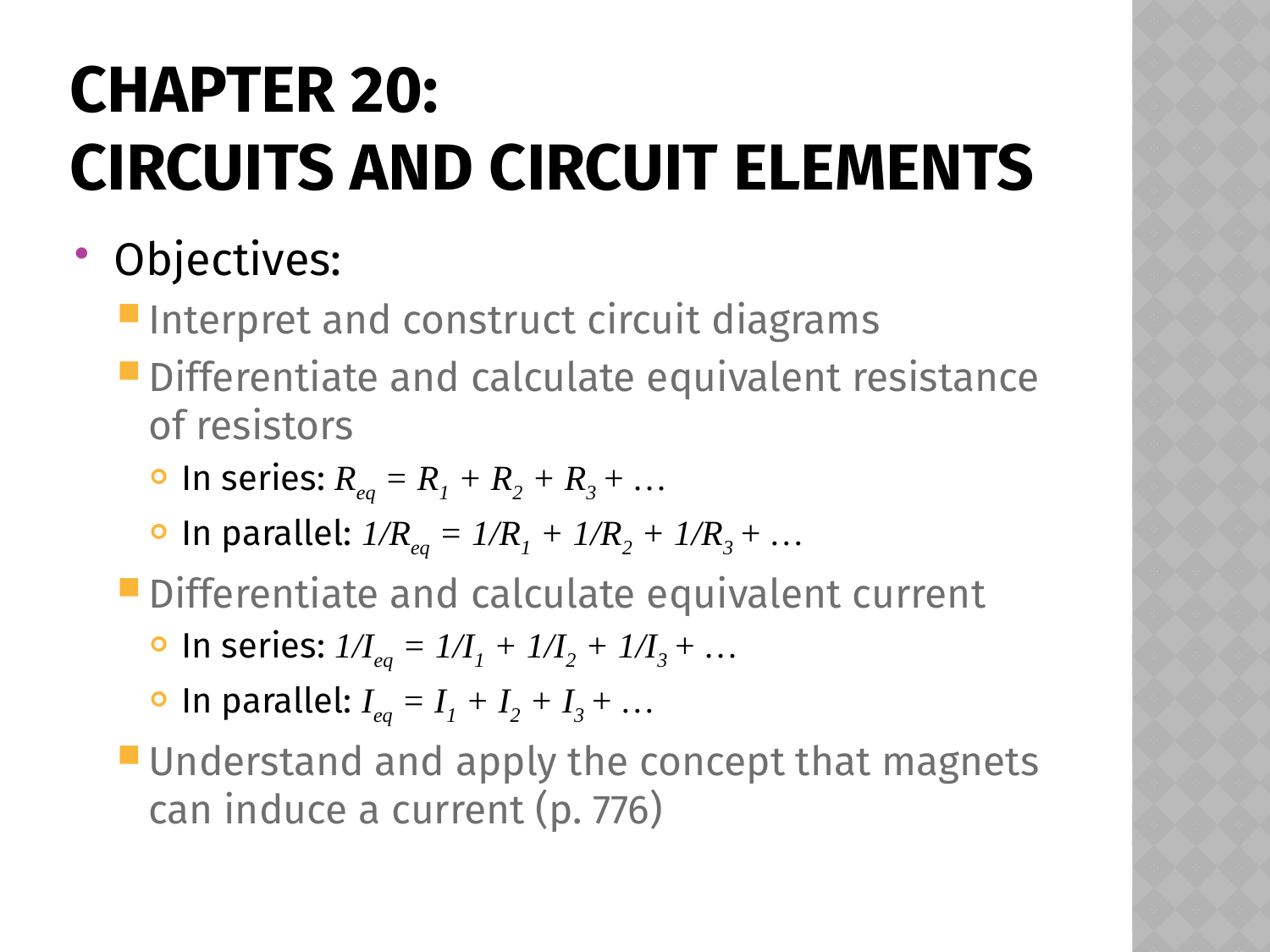

# Chapter 20: Circuits and circuit elements
Objectives:
Interpret and construct circuit diagrams
Differentiate and calculate equivalent resistance of resistors
In series: Req = R1 + R2 + R3 + …
In parallel: 1/Req = 1/R1 + 1/R2 + 1/R3 + …
Differentiate and calculate equivalent current
In series: 1/Ieq = 1/I1 + 1/I2 + 1/I3 + …
In parallel: Ieq = I1 + I2 + I3 + …
Understand and apply the concept that magnets can induce a current (p. 776)